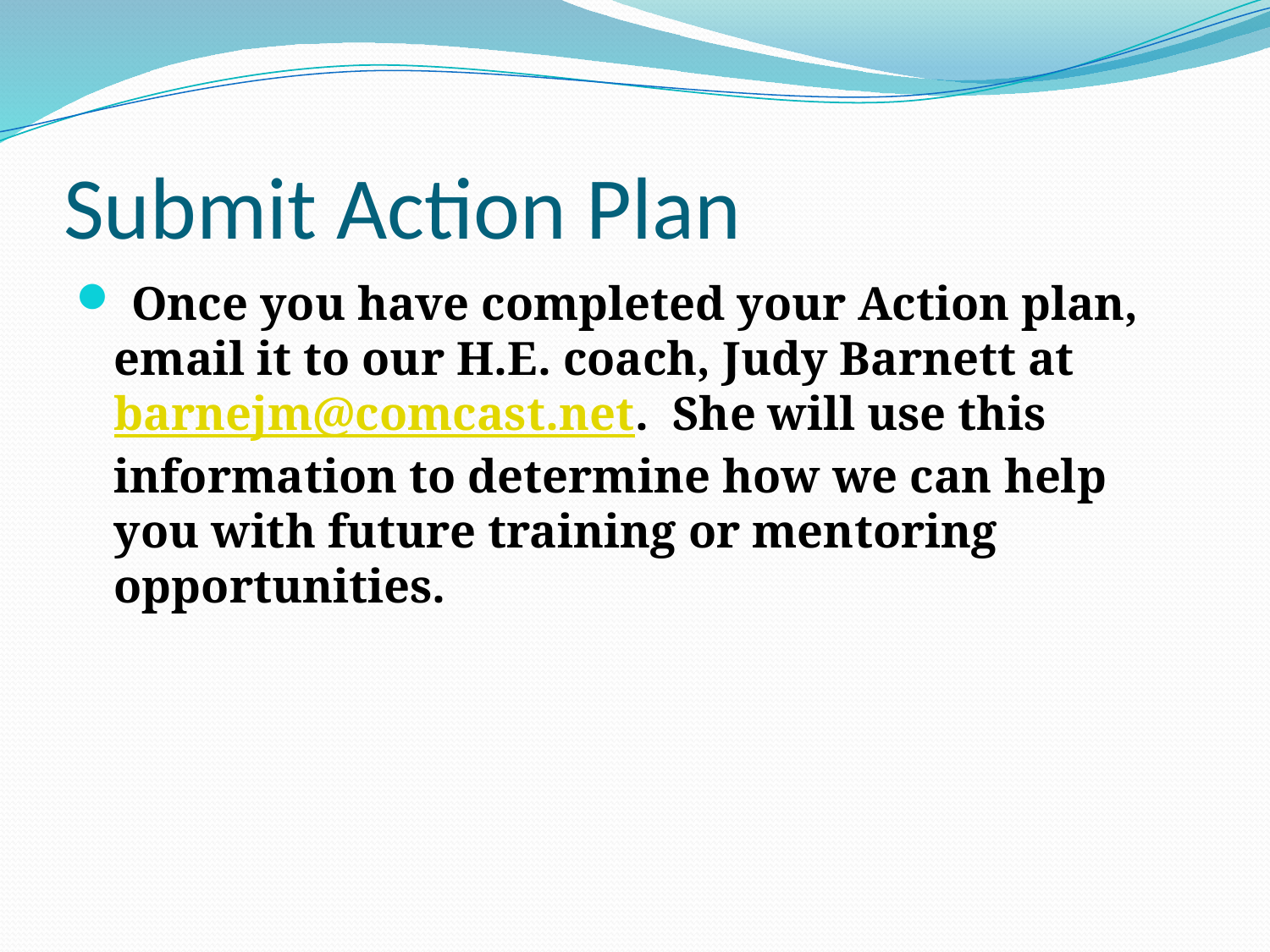

# Submit Action Plan
 Once you have completed your Action plan, email it to our H.E. coach, Judy Barnett at barnejm@comcast.net.  She will use this information to determine how we can help you with future training or mentoring opportunities.